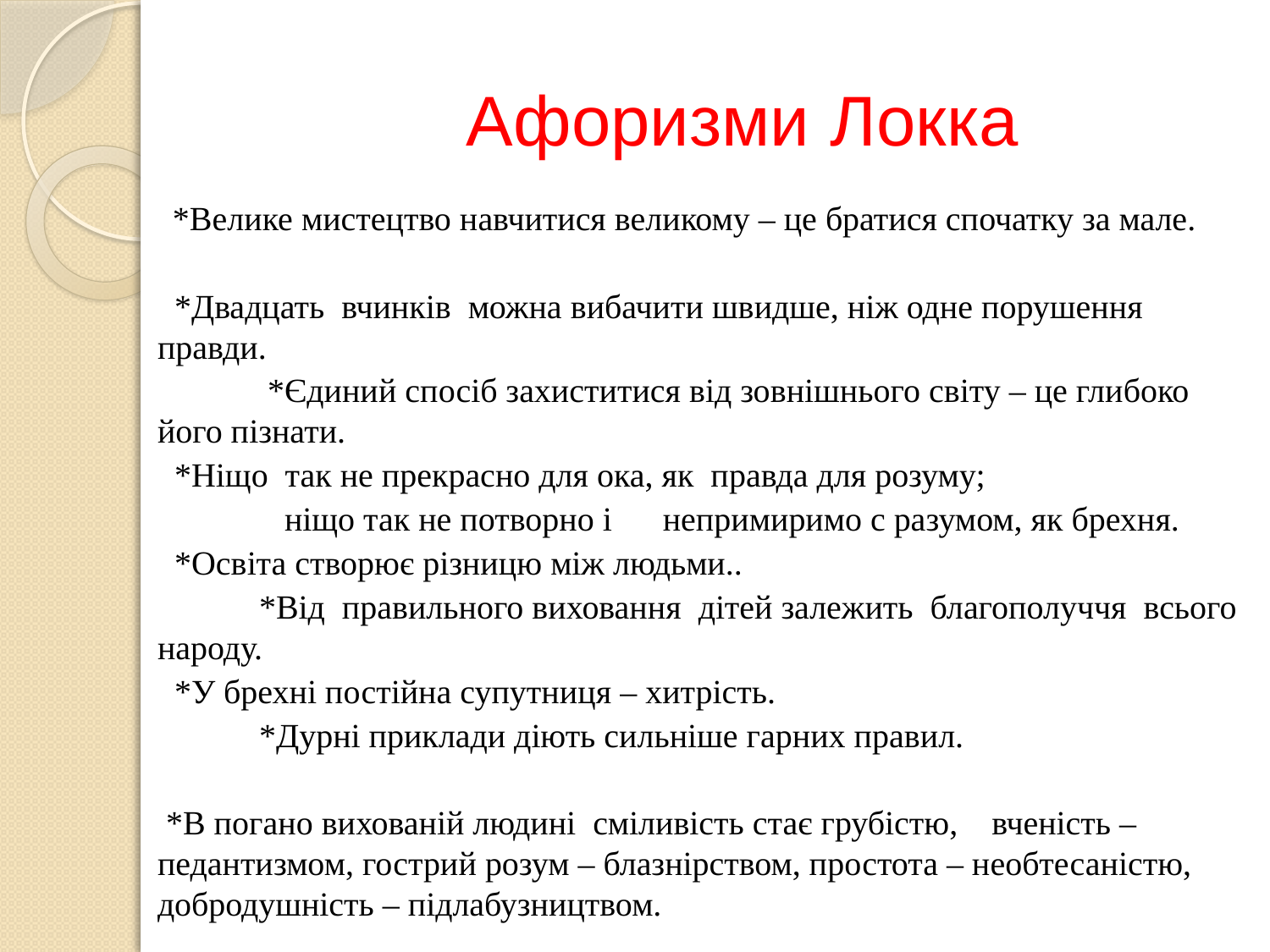

# Афоризми Локка

  *Велике мистецтво навчитися великому – це братися спочатку за мале.

  *Двадцать  вчинків  можна вибачити швидше, ніж одне порушення правди.
             *Єдиний спосіб захиститися від зовнішнього світу – це глибоко його пізнати.
  *Ніщо  так не прекрасно для ока, як  правда для розуму;
               ніщо так не потворно і      непримиримо с разумом, як брехня.
  *Освіта створює різницю між людьми..
            *Від  правильного виховання  дітей залежить  благополуччя  всього народу.
  *У брехні постійна супутниця – хитрість.
            *Дурні приклади діють сильніше гарних правил.

 *В погано вихованій людині  сміливість стає грубістю,    вченість – педантизмом, гострий розум – блазнірством, простота – необтесаністю, добродушність – підлабузництвом.